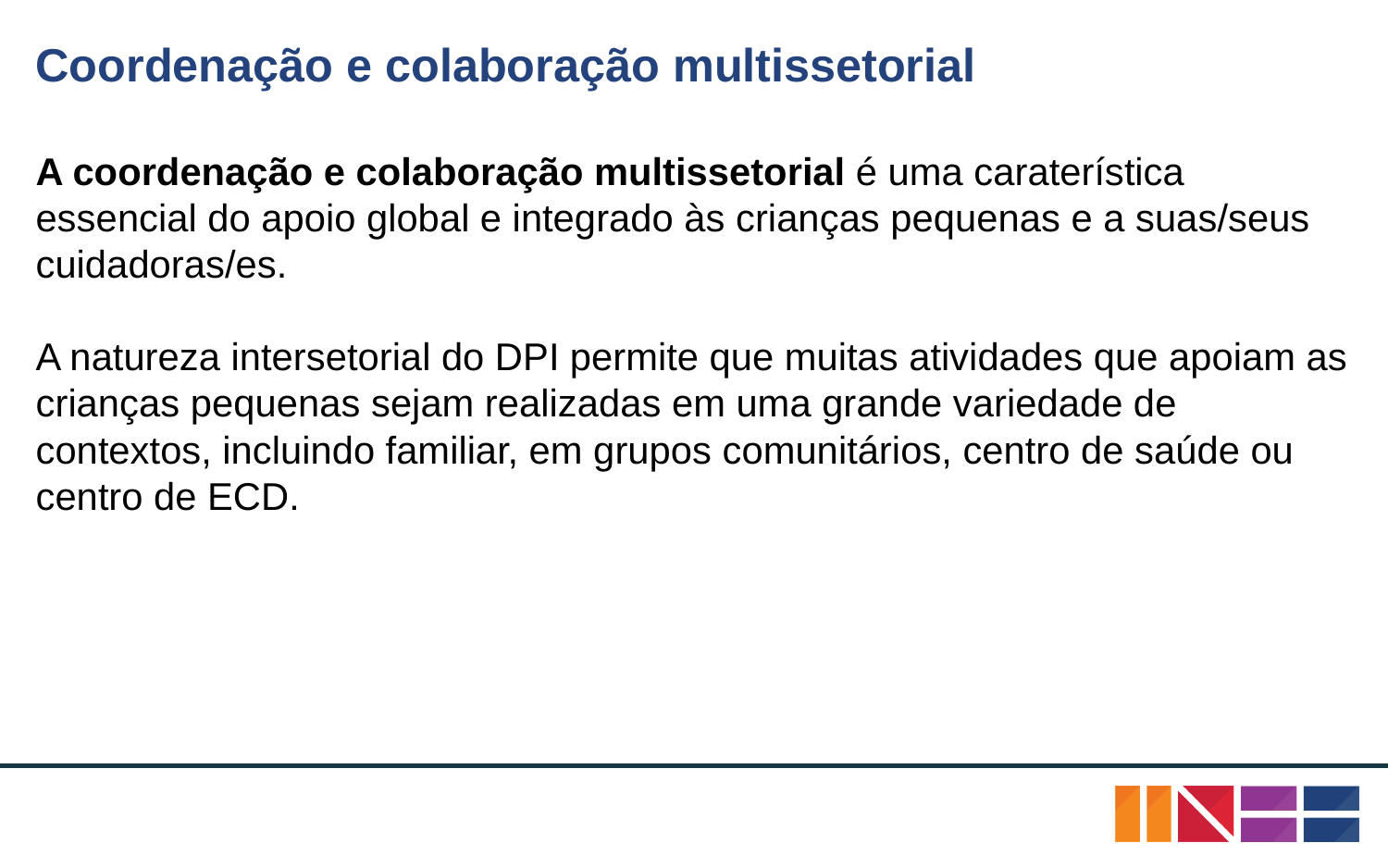

# Coordenação e colaboração multissetorial

A coordenação e colaboração multissetorial é uma caraterística essencial do apoio global e integrado às crianças pequenas e a suas/seus cuidadoras/es.

A natureza intersetorial do DPI permite que muitas atividades que apoiam as crianças pequenas sejam realizadas em uma grande variedade de contextos, incluindo familiar, em grupos comunitários, centro de saúde ou centro de ECD.